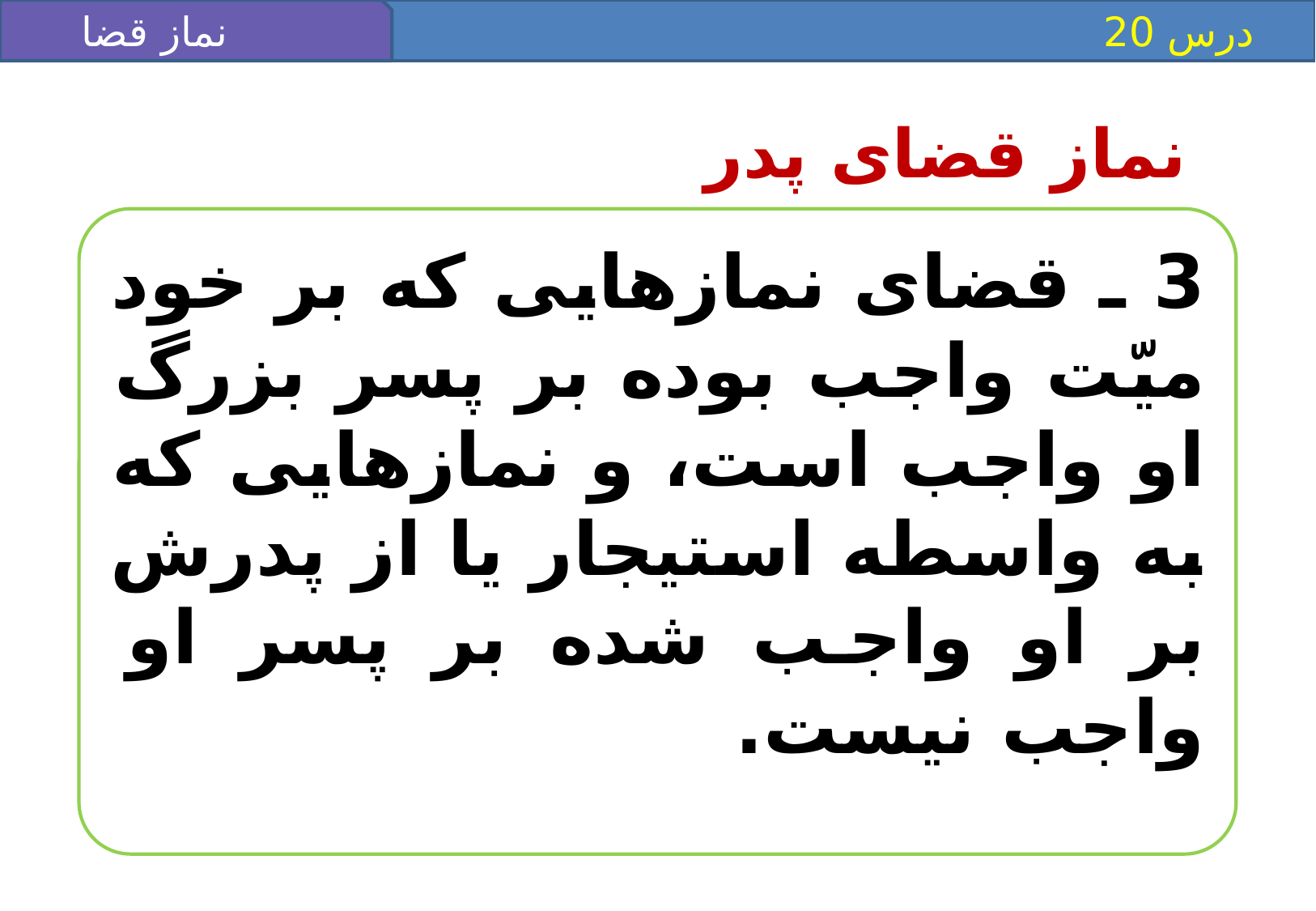

نماز قضا
 درس 20
نماز قضاى پدر

3 ـ قضاى نمازهايى كه بر خود ميّت واجب بوده بر پسر بزرگ او واجب است، و نمازهايى كه به واسطه استيجار يا از پدرش بر او واجب شده بر پسر او واجب نيست.